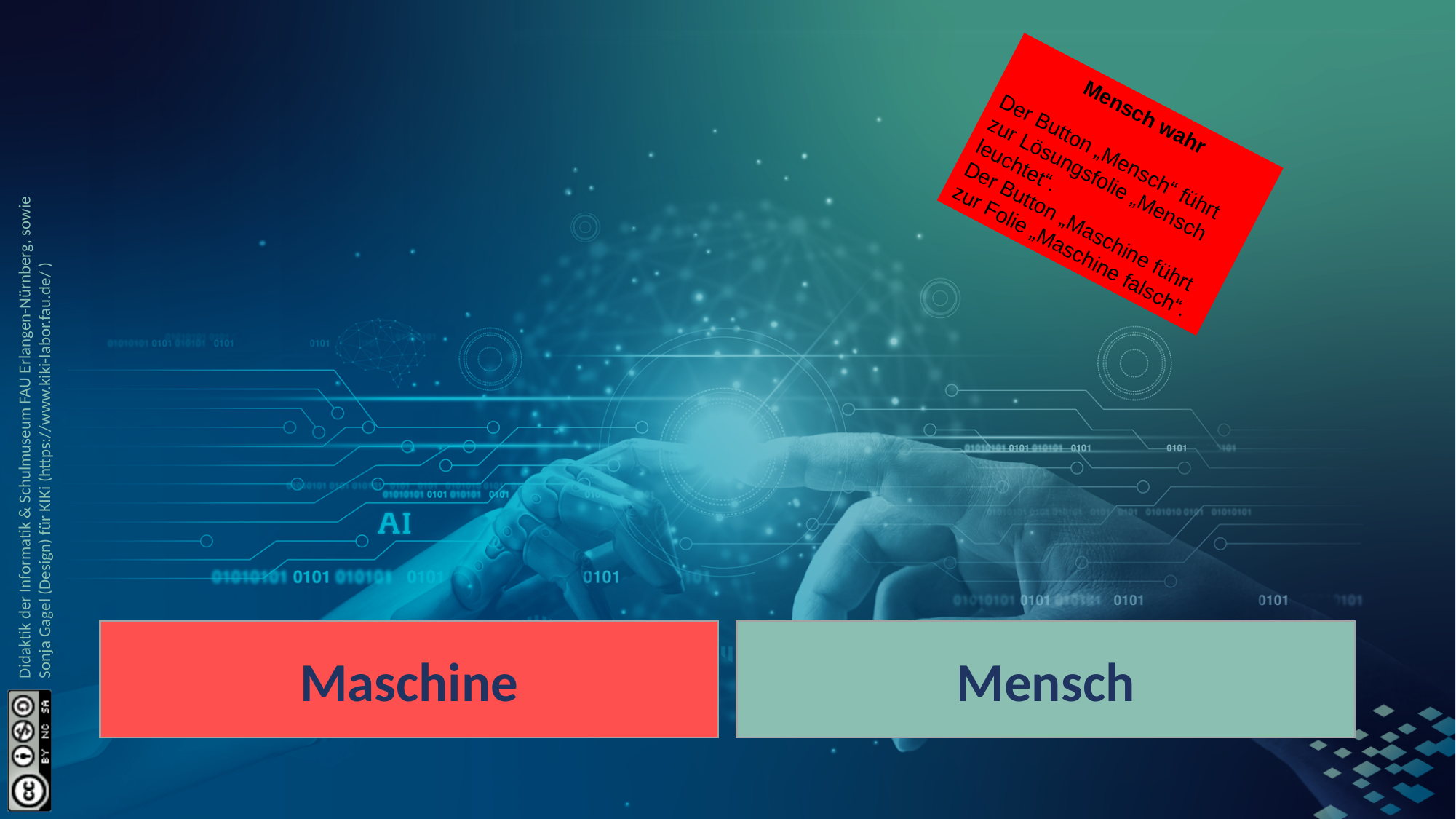

#
Mensch wahr

Der Button „Mensch“ führt zur Lösungsfolie „Mensch leuchtet“.
Der Button „Maschine führt zur Folie „Maschine falsch“.

Mensch
Maschine